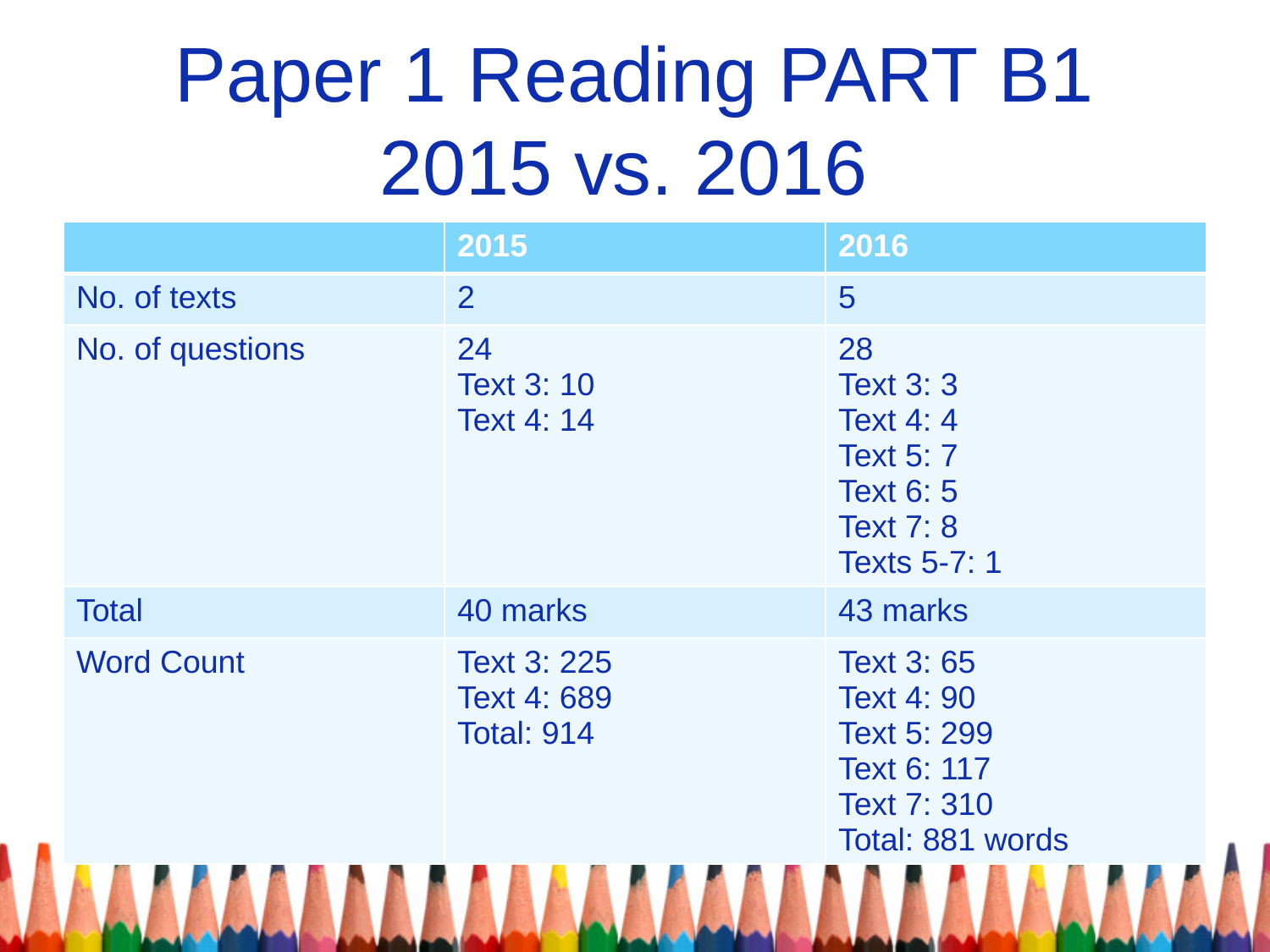

# Paper 1 Reading PART B1 2015 vs. 2016
|  | 2015 | 2016 |
| --- | --- | --- |
| No. of texts | 2 | 5 |
| No. of questions | 24 Text 3: 10 Text 4: 14 | 28 Text 3: 3 Text 4: 4 Text 5: 7 Text 6: 5 Text 7: 8 Texts 5-7: 1 |
| Total | 40 marks | 43 marks |
| Word Count | Text 3: 225 Text 4: 689 Total: 914 | Text 3: 65 Text 4: 90 Text 5: 299 Text 6: 117 Text 7: 310 Total: 881 words |